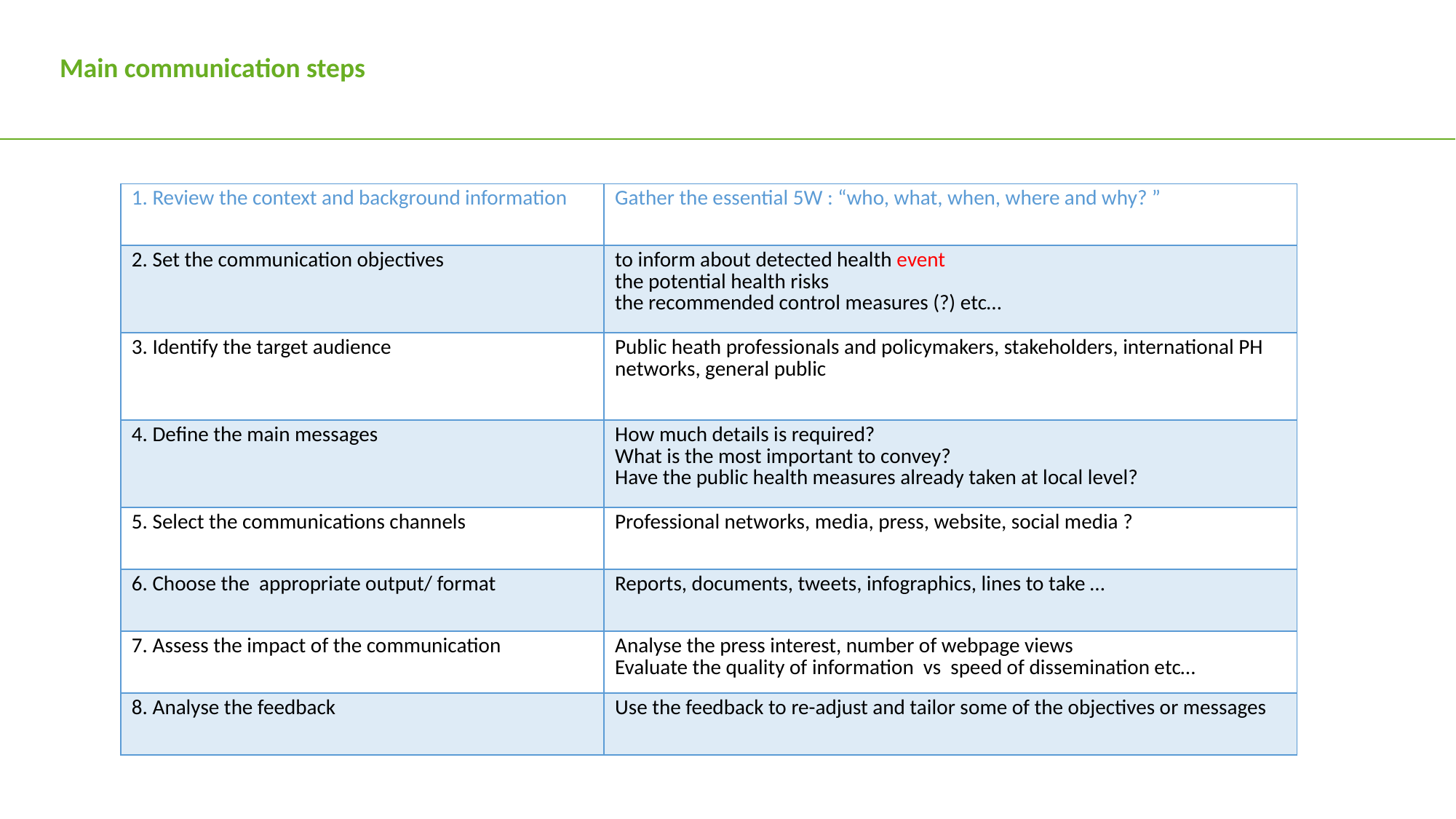

Main communication steps
| 1. Review the context and background information | Gather the essential 5W : “who, what, when, where and why? ” |
| --- | --- |
| 2. Set the communication objectives | to inform about detected health event the potential health risks the recommended control measures (?) etc… |
| 3. Identify the target audience | Public heath professionals and policymakers, stakeholders, international PH networks, general public |
| 4. Define the main messages | How much details is required? What is the most important to convey? Have the public health measures already taken at local level? |
| 5. Select the communications channels | Professional networks, media, press, website, social media ? |
| 6. Choose the appropriate output/ format | Reports, documents, tweets, infographics, lines to take … |
| 7. Assess the impact of the communication | Analyse the press interest, number of webpage views Evaluate the quality of information vs speed of dissemination etc… |
| 8. Analyse the feedback | Use the feedback to re-adjust and tailor some of the objectives or messages |